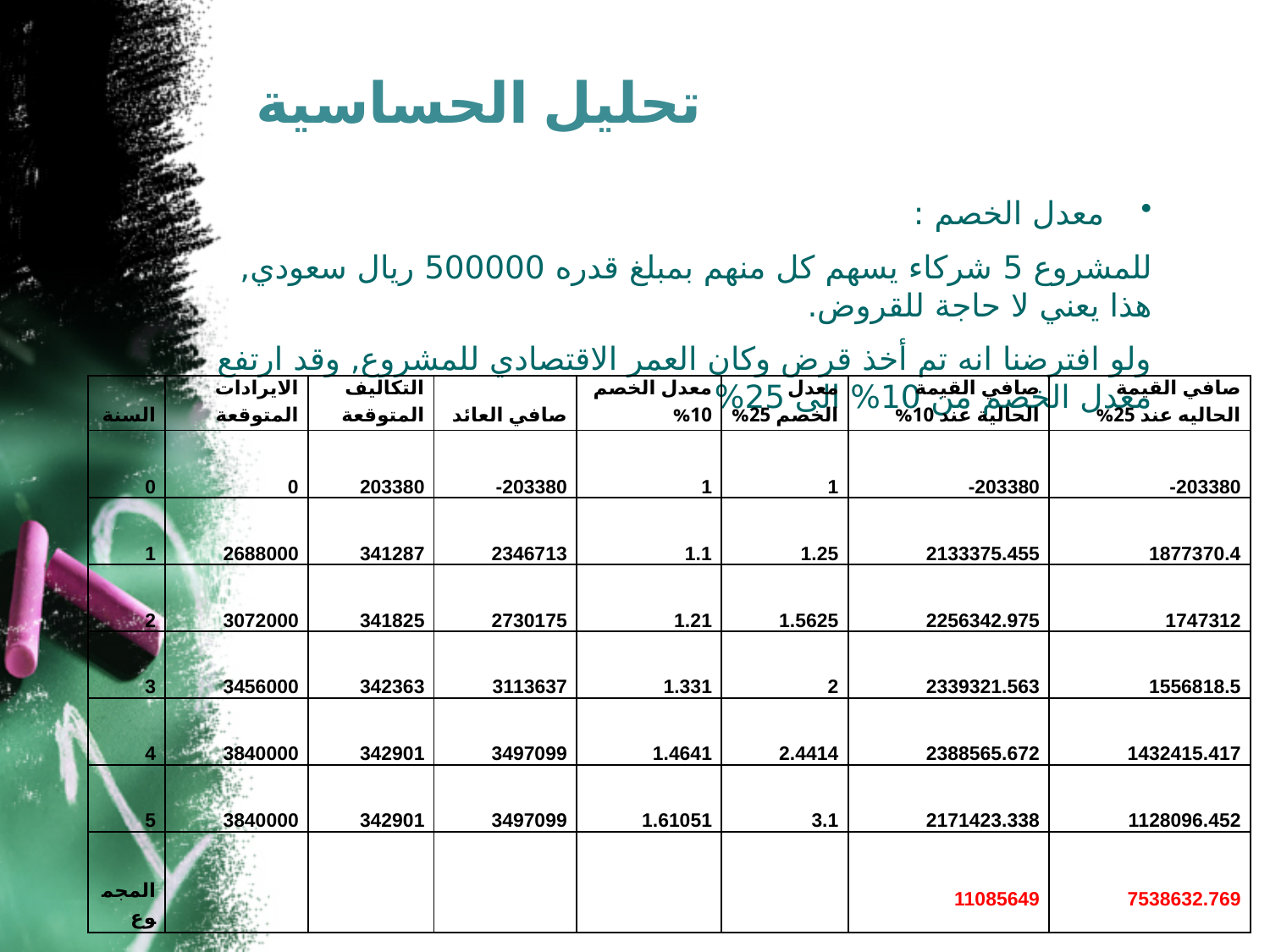

# تحليل الحساسية
معدل الخصم :
للمشروع 5 شركاء يسهم كل منهم بمبلغ قدره 500000 ريال سعودي, هذا يعني لا حاجة للقروض.
ولو افترضنا انه تم أخذ قرض وكان العمر الاقتصادي للمشروع, وقد ارتفع معدل الخصم من 10% الى 25%

| السنة | الايرادات المتوقعة | التكاليف المتوقعة | صافي العائد | معدل الخصم 10% | معدل الخصم 25% | صافي القيمة الحالية عند 10% | صافي القيمة الحاليه عند 25% |
| --- | --- | --- | --- | --- | --- | --- | --- |
| 0 | 0 | 203380 | -203380 | 1 | 1 | -203380 | -203380 |
| 1 | 2688000 | 341287 | 2346713 | 1.1 | 1.25 | 2133375.455 | 1877370.4 |
| 2 | 3072000 | 341825 | 2730175 | 1.21 | 1.5625 | 2256342.975 | 1747312 |
| 3 | 3456000 | 342363 | 3113637 | 1.331 | 2 | 2339321.563 | 1556818.5 |
| 4 | 3840000 | 342901 | 3497099 | 1.4641 | 2.4414 | 2388565.672 | 1432415.417 |
| 5 | 3840000 | 342901 | 3497099 | 1.61051 | 3.1 | 2171423.338 | 1128096.452 |
| المجموع |  |  |  |  |  | 11085649 | 7538632.769 |